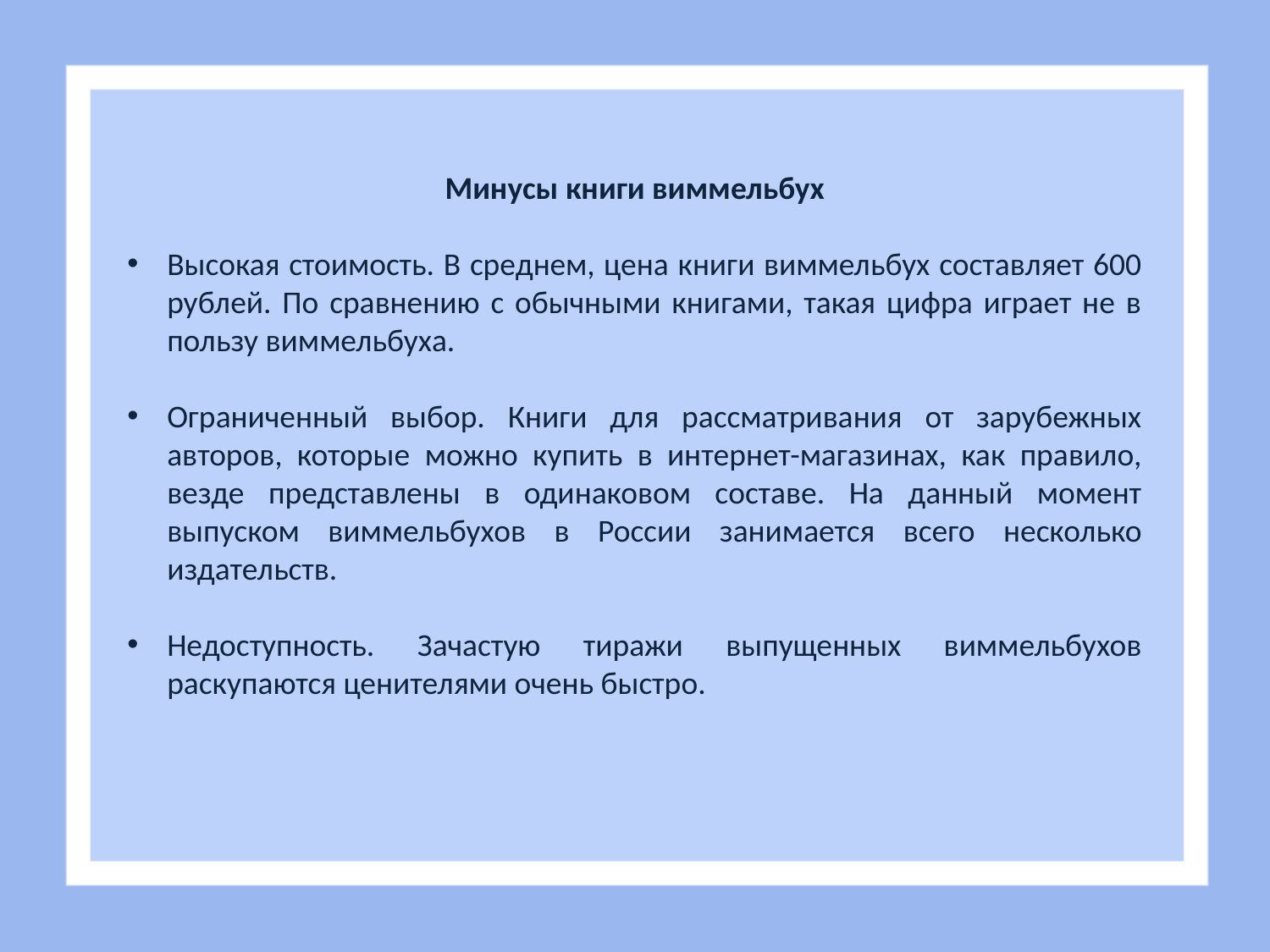

Минусы книги виммельбух

Высокая стоимость. В среднем, цена книги виммельбух составляет 600 рублей. По сравнению с обычными книгами, такая цифра играет не в пользу виммельбуха.

Ограниченный выбор. Книги для рассматривания от зарубежных авторов, которые можно купить в интернет-магазинах, как правило, везде представлены в одинаковом составе. На данный момент выпуском виммельбухов в России занимается всего несколько издательств.

Недоступность. Зачастую тиражи выпущенных виммельбухов раскупаются ценителями очень быстро.